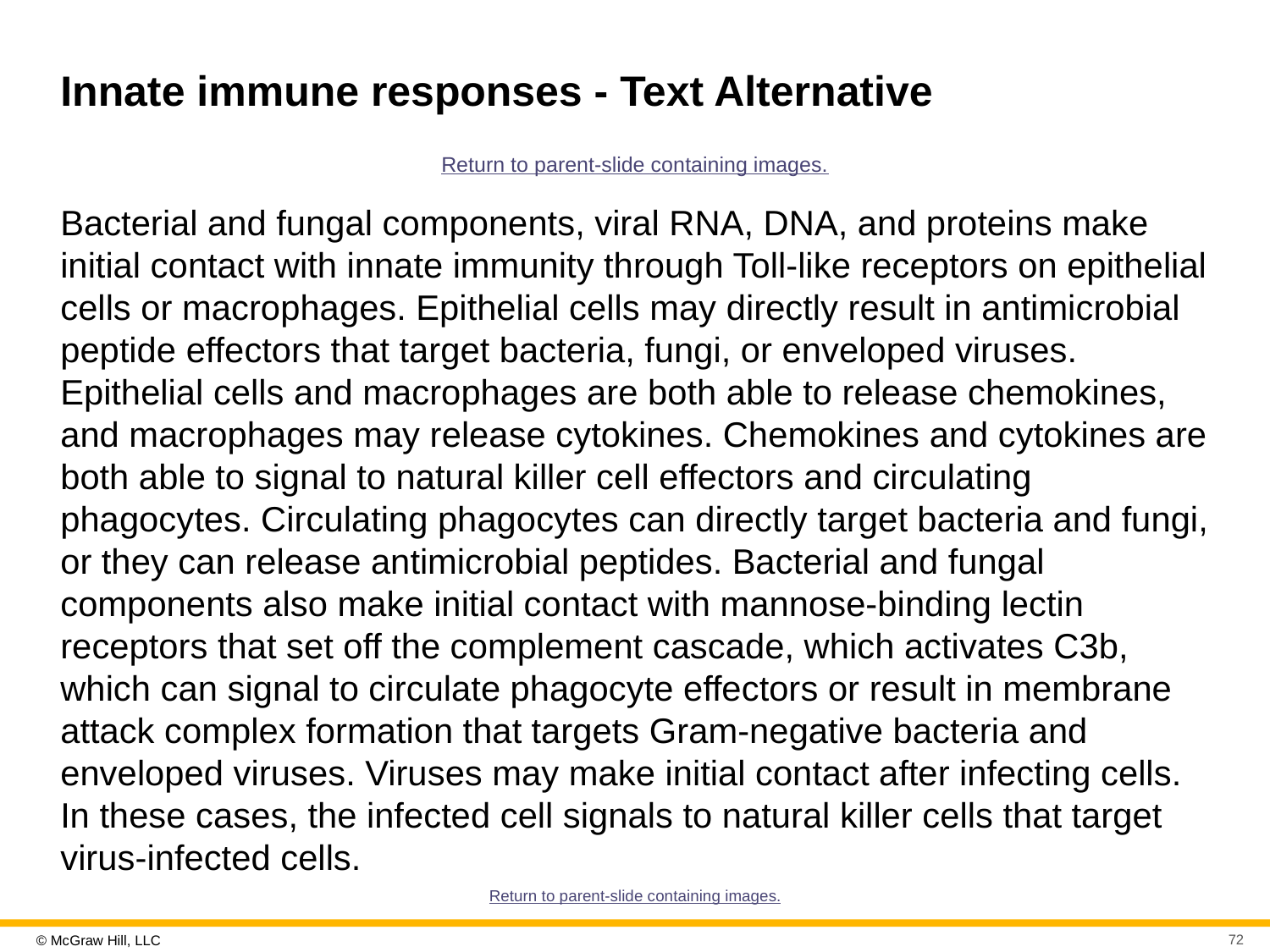

# Innate immune responses - Text Alternative
Return to parent-slide containing images.
Bacterial and fungal components, viral RNA, DNA, and proteins make initial contact with innate immunity through Toll-like receptors on epithelial cells or macrophages. Epithelial cells may directly result in antimicrobial peptide effectors that target bacteria, fungi, or enveloped viruses. Epithelial cells and macrophages are both able to release chemokines, and macrophages may release cytokines. Chemokines and cytokines are both able to signal to natural killer cell effectors and circulating phagocytes. Circulating phagocytes can directly target bacteria and fungi, or they can release antimicrobial peptides. Bacterial and fungal components also make initial contact with mannose-binding lectin receptors that set off the complement cascade, which activates C3b, which can signal to circulate phagocyte effectors or result in membrane attack complex formation that targets Gram-negative bacteria and enveloped viruses. Viruses may make initial contact after infecting cells. In these cases, the infected cell signals to natural killer cells that target virus-infected cells.
Return to parent-slide containing images.
72